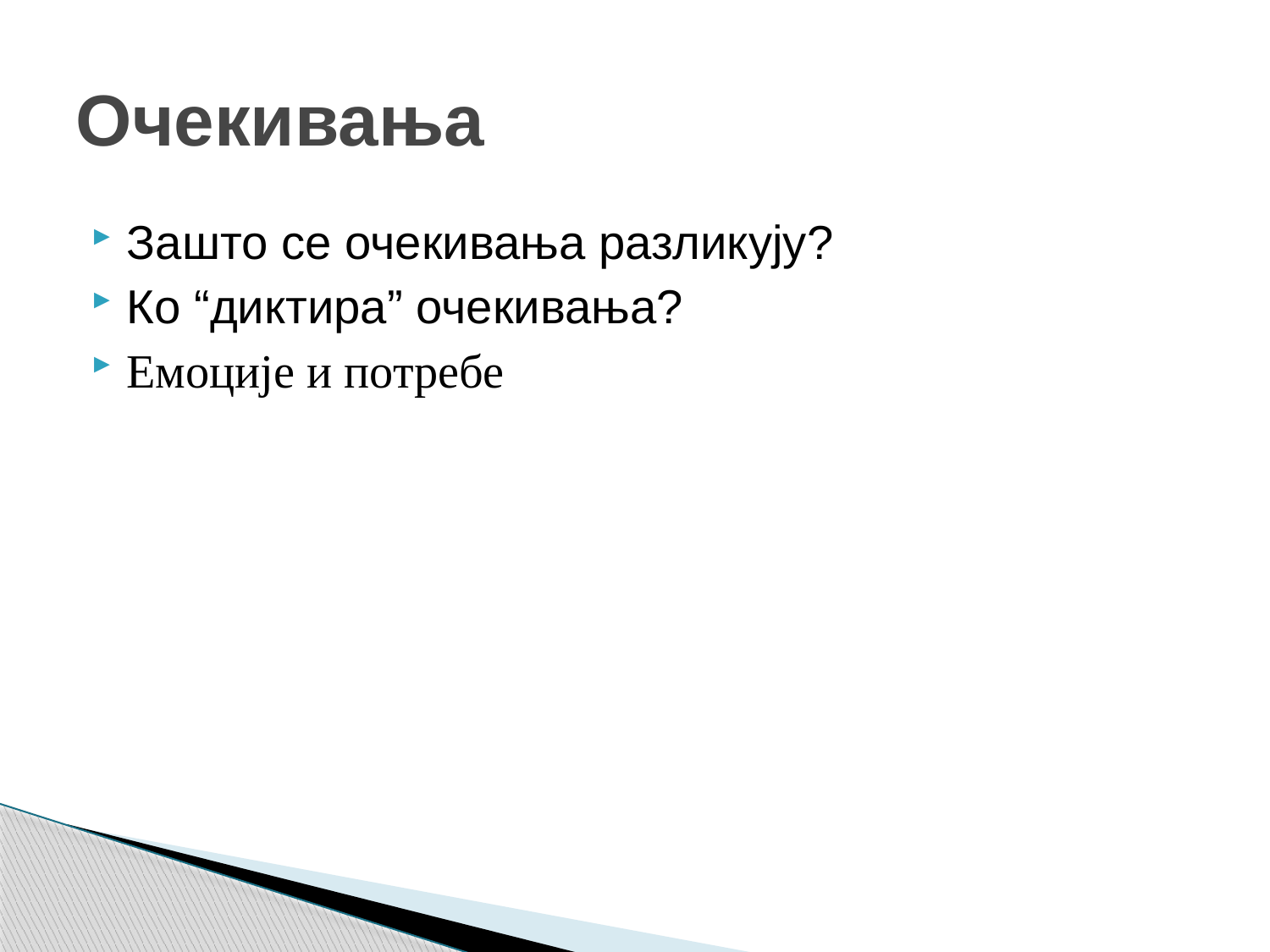

# Очекивања
Зашто се очекивања разликују?
Ко “диктира” очекивања?
Емоције и потребе